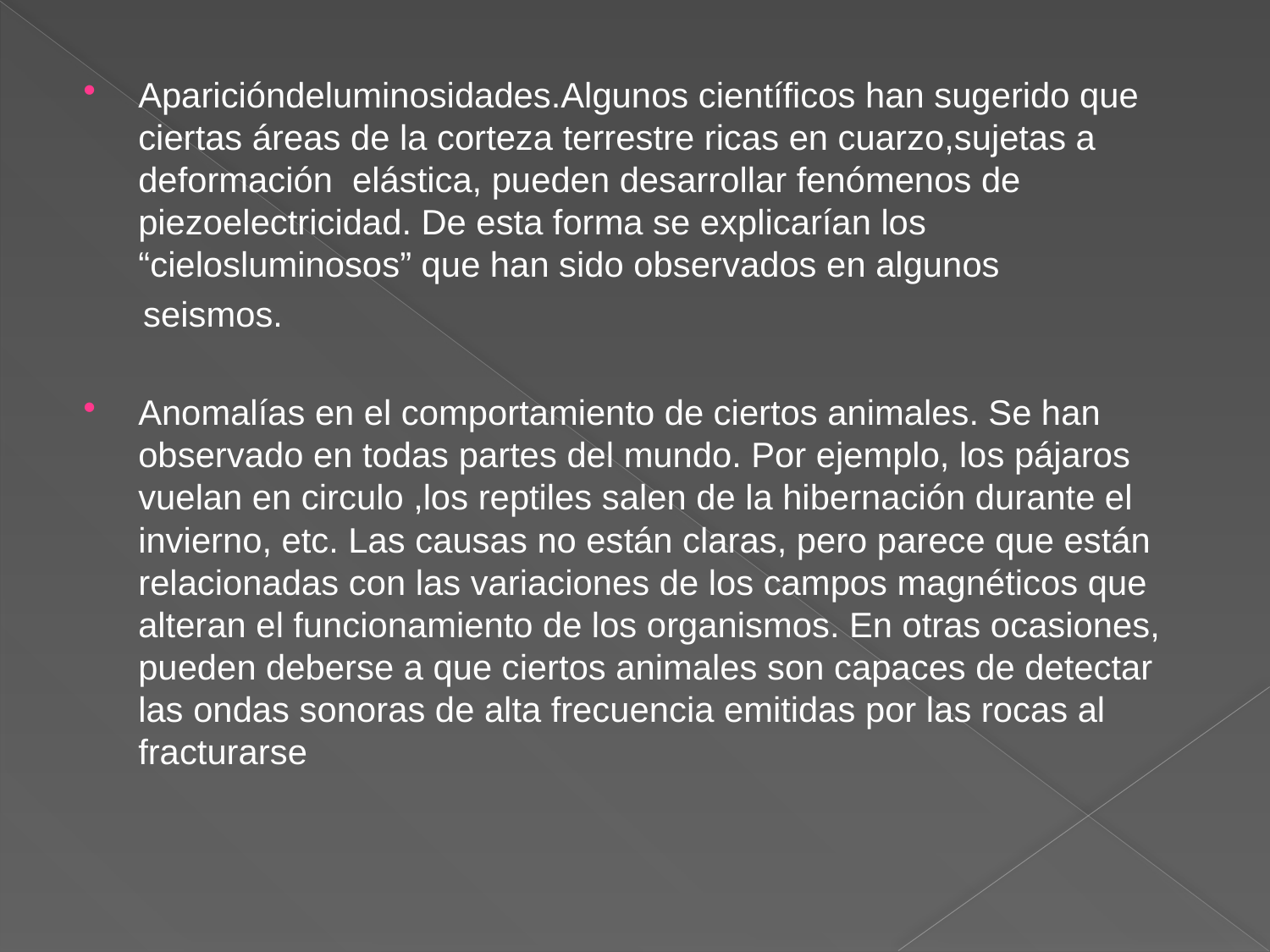

#
Aparicióndeluminosidades.Algunos científicos han sugerido que ciertas áreas de la corteza terrestre ricas en cuarzo,sujetas a deformación  elástica, pueden desarrollar fenómenos de piezoelectricidad. De esta forma se explicarían los “cielosluminosos” que han sido observados en algunos
      seismos.

Anomalías en el comportamiento de ciertos animales. Se han observado en todas partes del mundo. Por ejemplo, los pájaros vuelan en circulo ,los reptiles salen de la hibernación durante el invierno, etc. Las causas no están claras, pero parece que están relacionadas con las variaciones de los campos magnéticos que alteran el funcionamiento de los organismos. En otras ocasiones, pueden deberse a que ciertos animales son capaces de detectar las ondas sonoras de alta frecuencia emitidas por las rocas al fracturarse